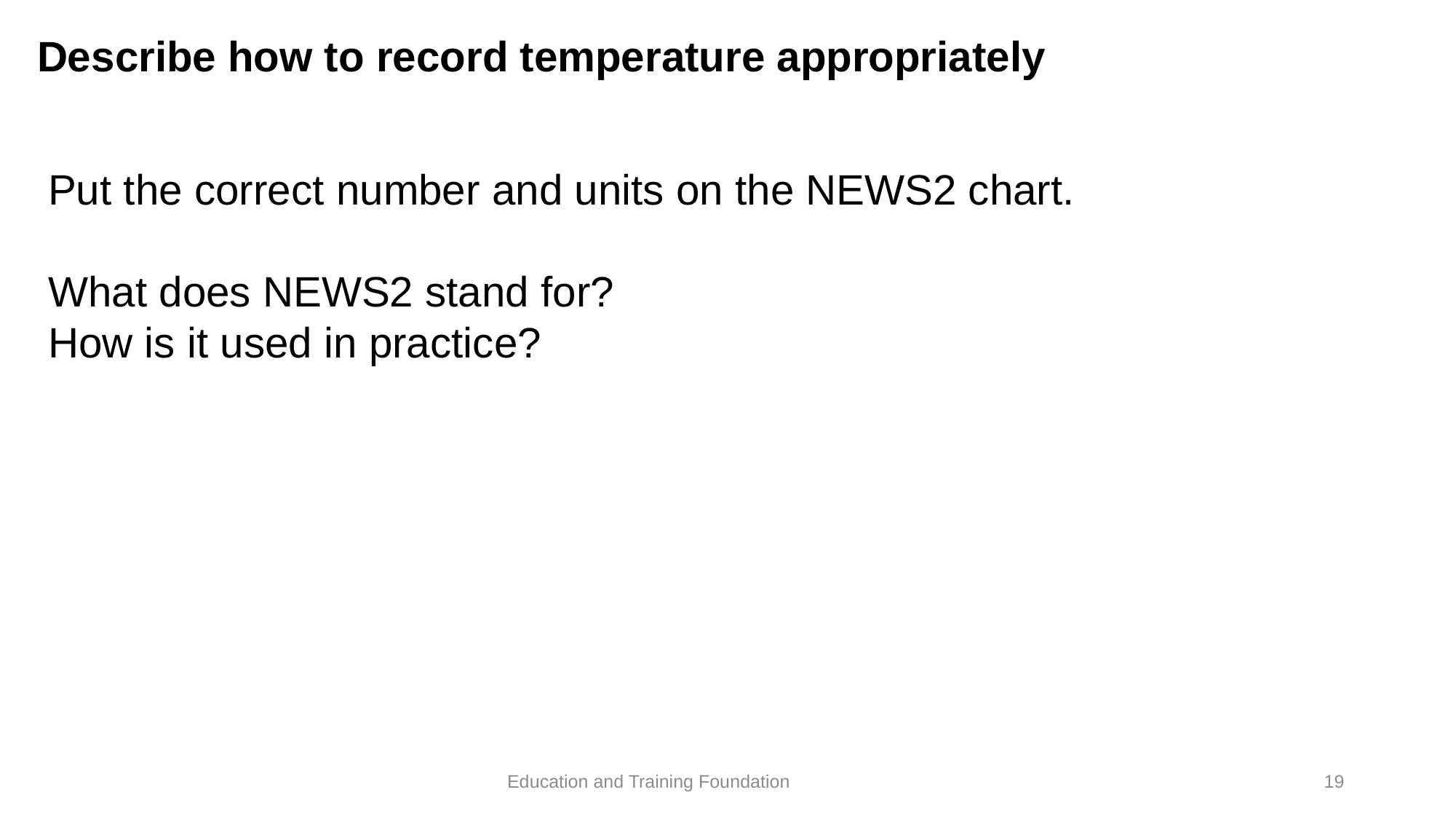

# Describe how to record temperature appropriately
Put the correct number and units on the NEWS2 chart.

What does NEWS2 stand for?
How is it used in practice?

19
Education and Training Foundation